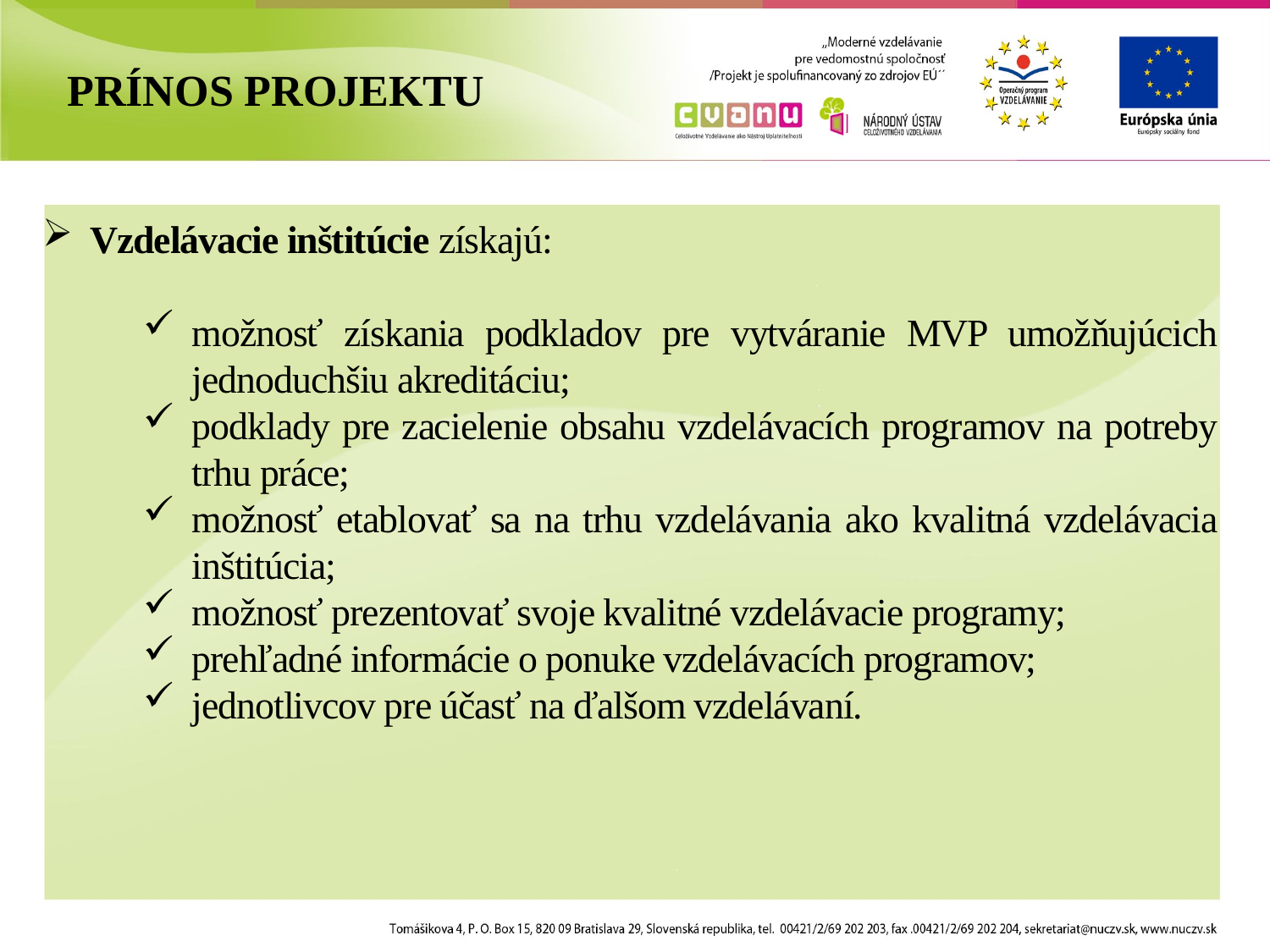

PRÍNOS PROJEKTU
Vzdelávacie inštitúcie získajú:

možnosť získania podkladov pre vytváranie MVP umožňujúcich jednoduchšiu akreditáciu;
podklady pre zacielenie obsahu vzdelávacích programov na potreby trhu práce;
možnosť etablovať sa na trhu vzdelávania ako kvalitná vzdelávacia inštitúcia;
možnosť prezentovať svoje kvalitné vzdelávacie programy;
prehľadné informácie o ponuke vzdelávacích programov;
jednotlivcov pre účasť na ďalšom vzdelávaní.